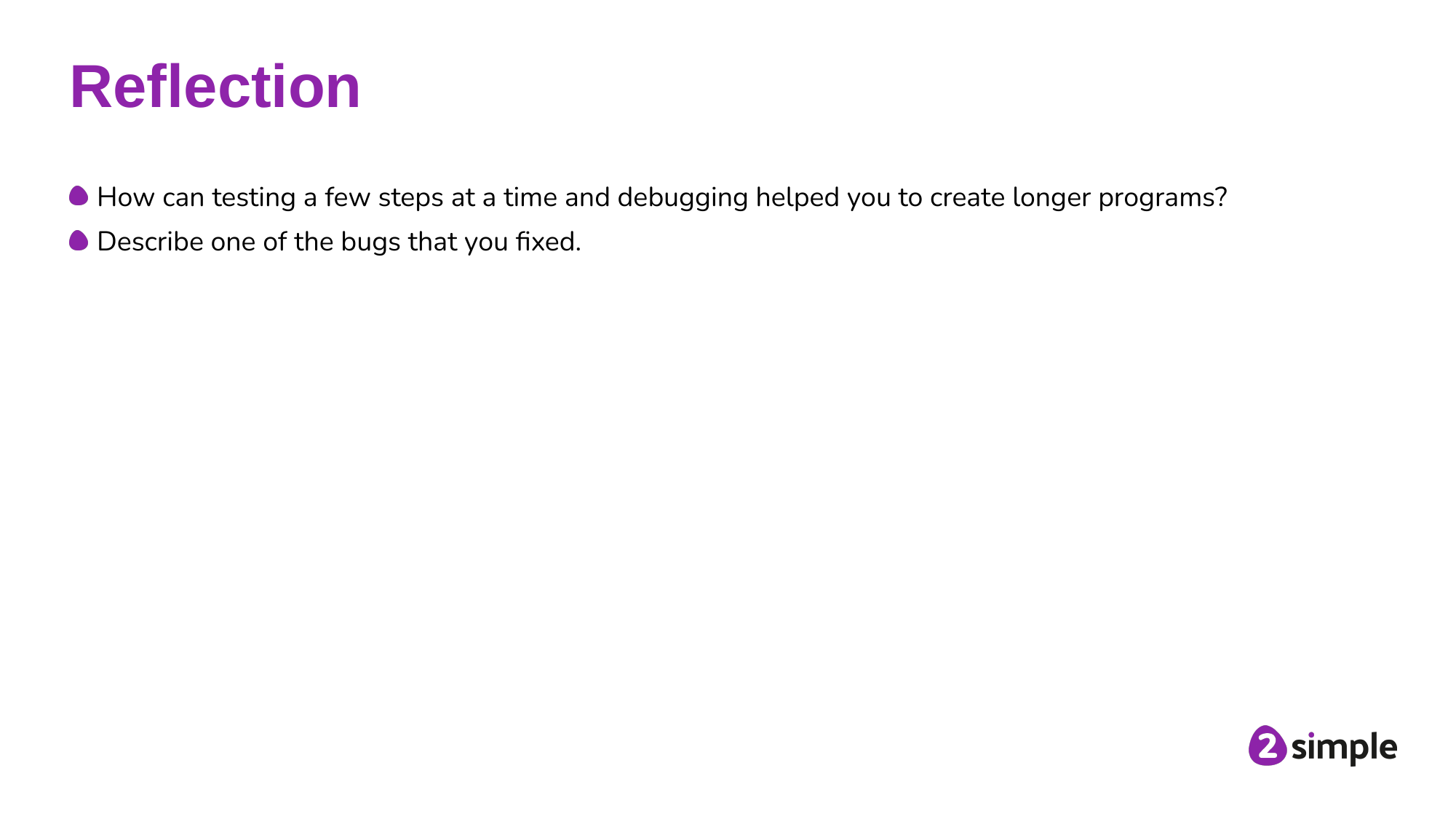

# Reflection
How can testing a few steps at a time and debugging helped you to create longer programs?
Describe one of the bugs that you fixed.